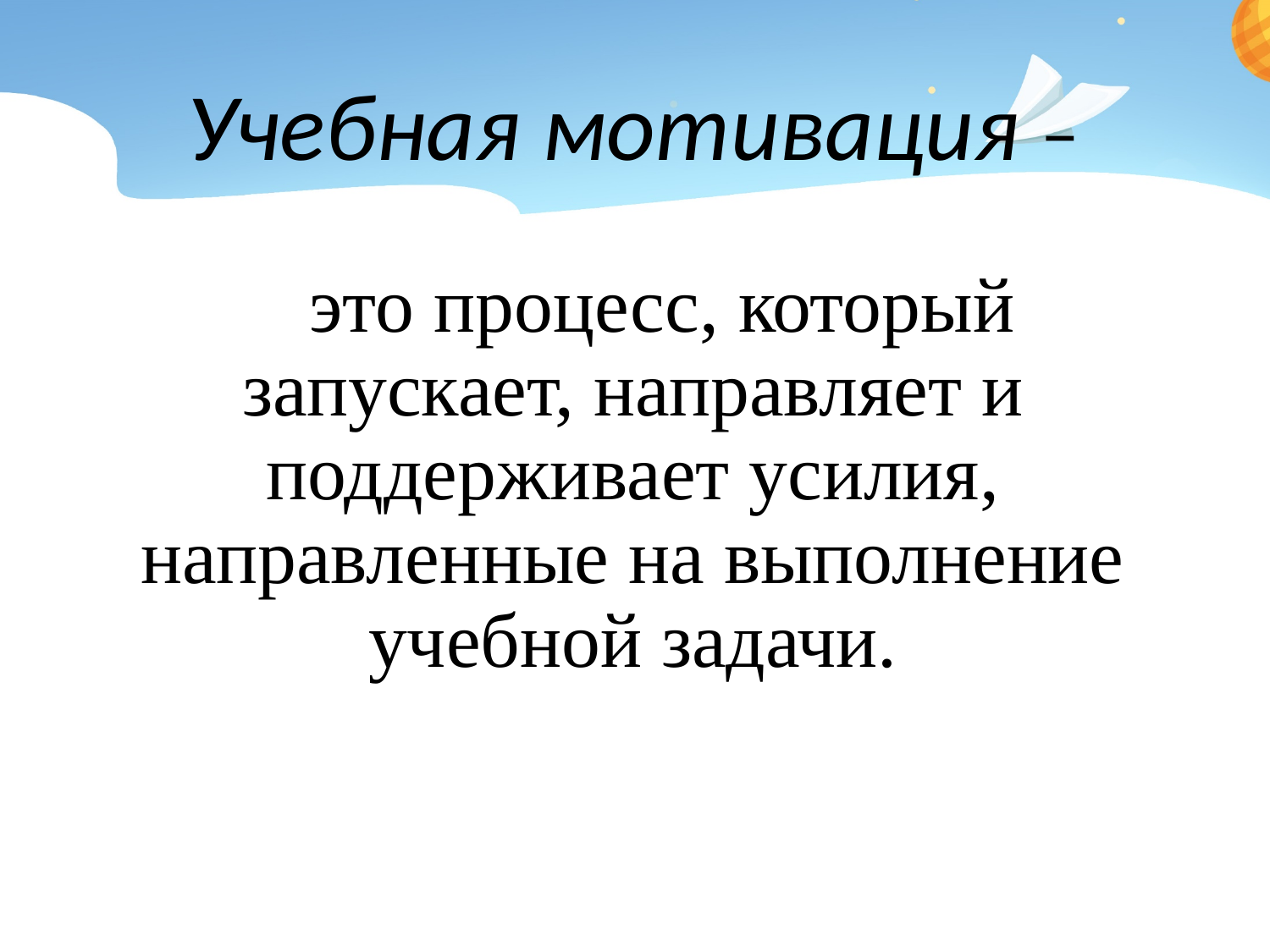

# Учебная мотивация – это процесс, который запускает, направляет и поддерживает усилия, направленные на выполнение учебной задачи.